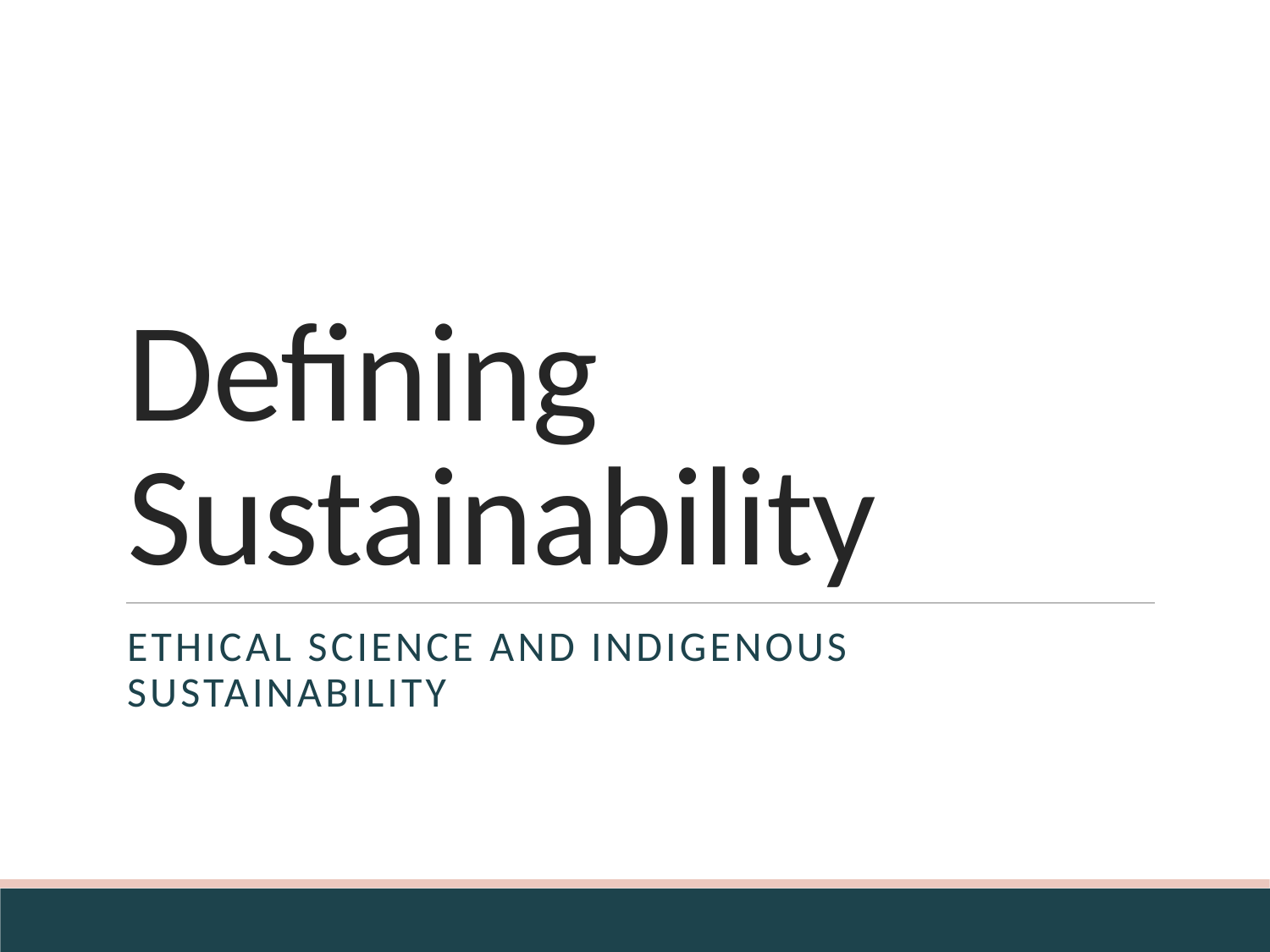

# Defining Sustainability
ETHICAL SCIENCE AND INDIGENOUS SUSTAINABILITY